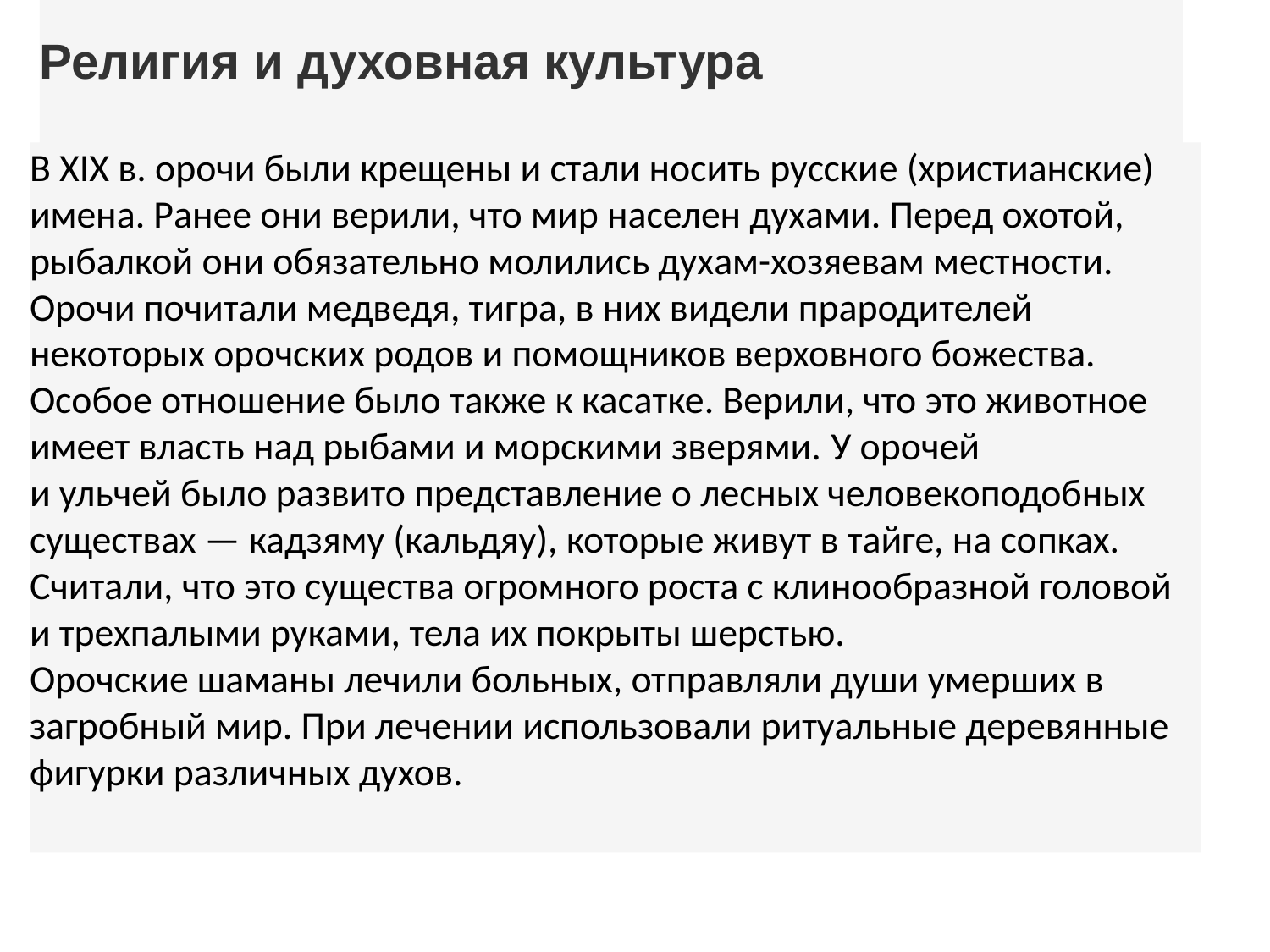

Религия и духовная культура
В XIX в. орочи были крещены и стали носить русские (христианские) имена. Ранее они верили, что мир населен духами. Перед охотой, рыбалкой они обязательно молились духам-хозяевам местности. Орочи почитали медведя, тигра, в них видели прародителей некоторых орочских родов и помощников верховного божества. Особое отношение было также к касатке. Верили, что это животное имеет власть над рыбами и морскими зверями. У орочей и ульчей было развито представление о лесных человекоподобных существах — кадзяму (кальдяу), которые живут в тайге, на сопках. Считали, что это существа огромного роста с клинообразной головой и трехпалыми руками, тела их покрыты шерстью.
Орочские шаманы лечили больных, отправляли души умерших в загробный мир. При лечении использовали ритуальные деревянные фигурки различных духов.